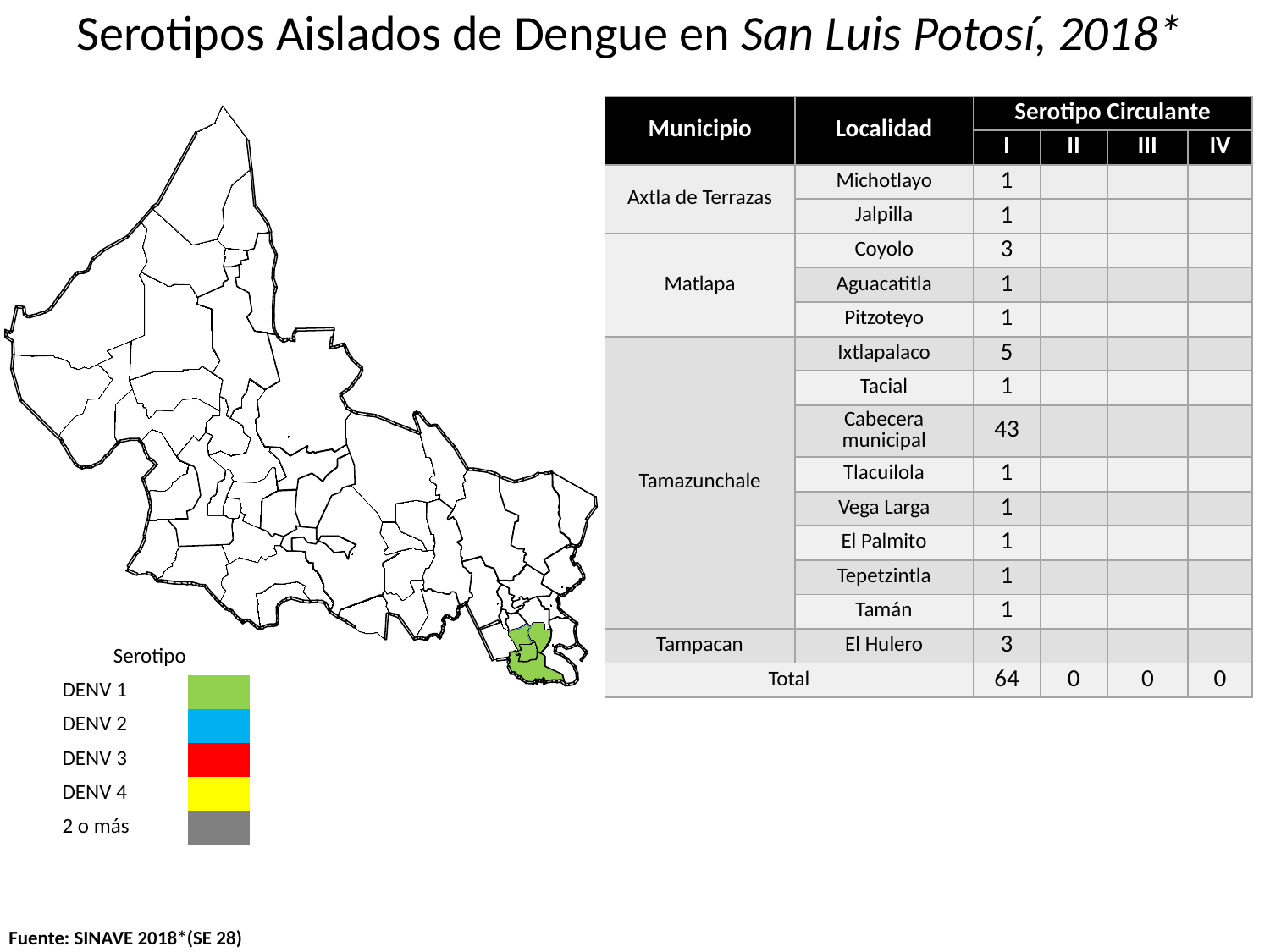

# Serotipos Aislados de Dengue en San Luis Potosí, 2018*
| Municipio | Localidad | Serotipo Circulante |  |  |  |
| --- | --- | --- | --- | --- | --- |
|  |  | I | II | III | IV |
| Axtla de Terrazas | Michotlayo | 1 |  |  |  |
|  | Jalpilla | 1 |  |  |  |
| Matlapa | Coyolo | 3 |  |  |  |
|  | Aguacatitla | 1 |  |  |  |
|  | Pitzoteyo | 1 |  |  |  |
| Tamazunchale | Ixtlapalaco | 5 |  |  |  |
|  | Tacial | 1 |  |  |  |
|  | Cabecera municipal | 43 |  |  |  |
|  | Tlacuilola | 1 |  |  |  |
|  | Vega Larga | 1 |  |  |  |
|  | El Palmito | 1 |  |  |  |
|  | Tepetzintla | 1 |  |  |  |
|  | Tamán | 1 |  |  |  |
| Tampacan | El Hulero | 3 |  |  |  |
| Total |  | 64 | 0 | 0 | 0 |

| Serotipo |  |
| --- | --- |
| DENV 1 |  |
| DENV 2 |  |
| DENV 3 |  |
| DENV 4 |  |
| 2 o más |  |
Fuente: SINAVE 2018*(SE 28)